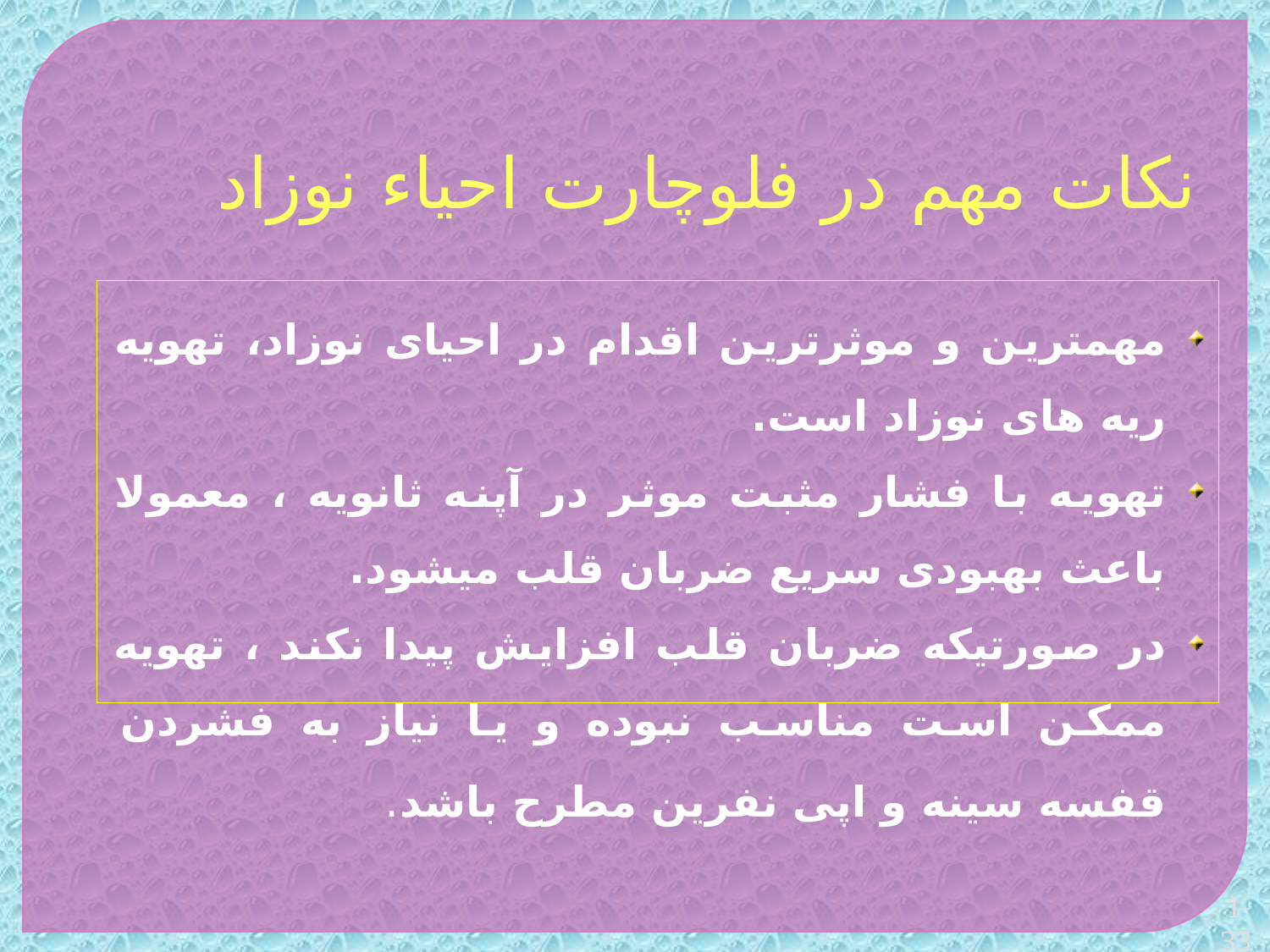

# نکات مهم در فلوچارت احیاء نوزاد
مهمترین و موثرترین اقدام در احیای نوزاد، تهویه ریه های نوزاد است.
تهویه با فشار مثبت موثر در آپنه ثانویه ، معمولا باعث بهبودی سریع ضربان قلب میشود.
در صورتیکه ضربان قلب افزایش پیدا نکند ، تهویه ممکن است مناسب نبوده و یا نیاز به فشردن قفسه سینه و اپی نفرین مطرح باشد.

1-33